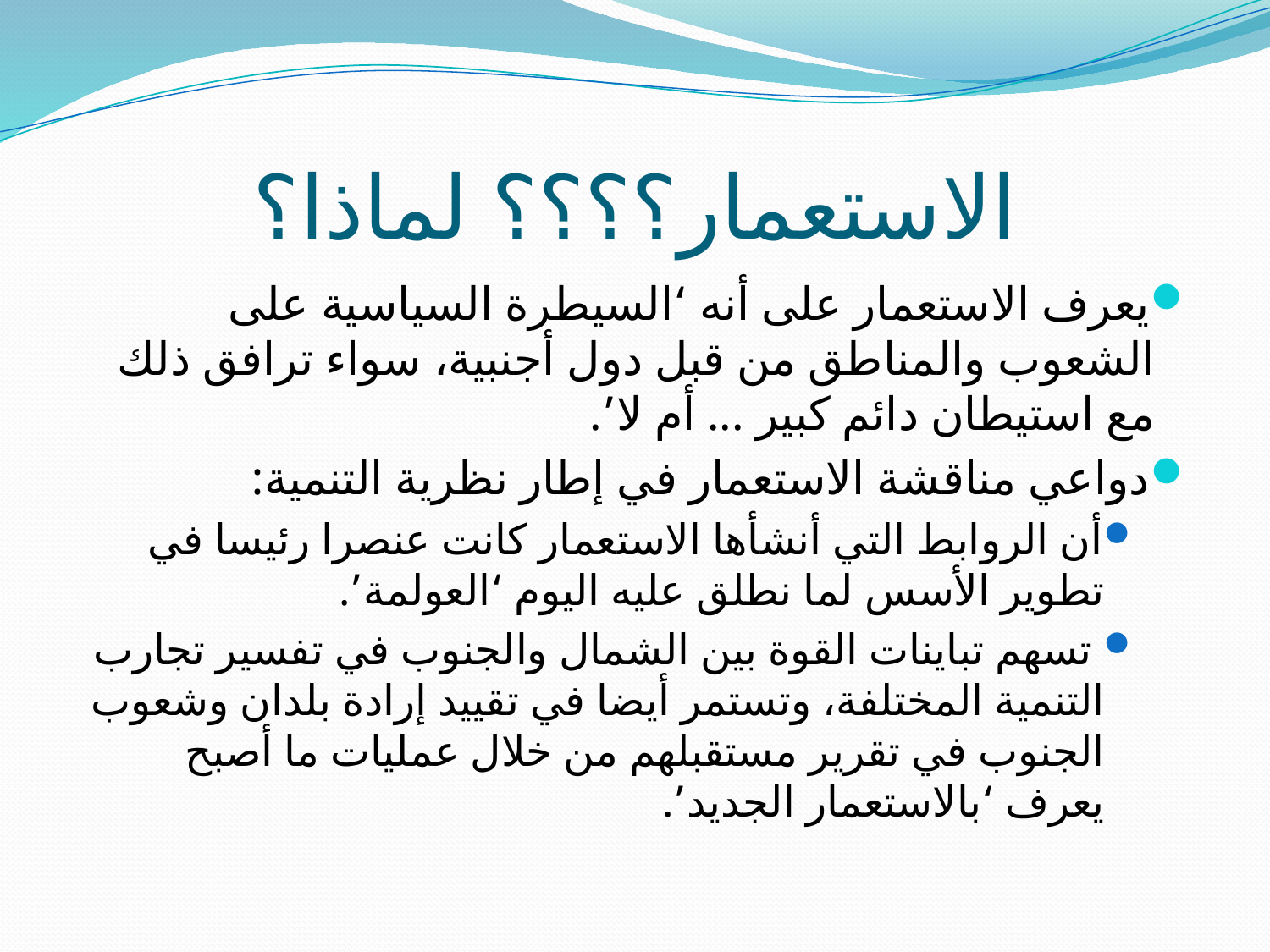

# الاستعمار؟؟؟؟ لماذا؟
يعرف الاستعمار على أنه ‘السيطرة السياسية على الشعوب والمناطق من قبل دول أجنبية، سواء ترافق ذلك مع استيطان دائم كبير ... أم لا’.
دواعي مناقشة الاستعمار في إطار نظرية التنمية:
أن الروابط التي أنشأها الاستعمار كانت عنصرا رئيسا في تطوير الأسس لما نطلق عليه اليوم ‘العولمة’.
 تسهم تباينات القوة بين الشمال والجنوب في تفسير تجارب التنمية المختلفة، وتستمر أيضا في تقييد إرادة بلدان وشعوب الجنوب في تقرير مستقبلهم من خلال عمليات ما أصبح يعرف ‘بالاستعمار الجديد’.